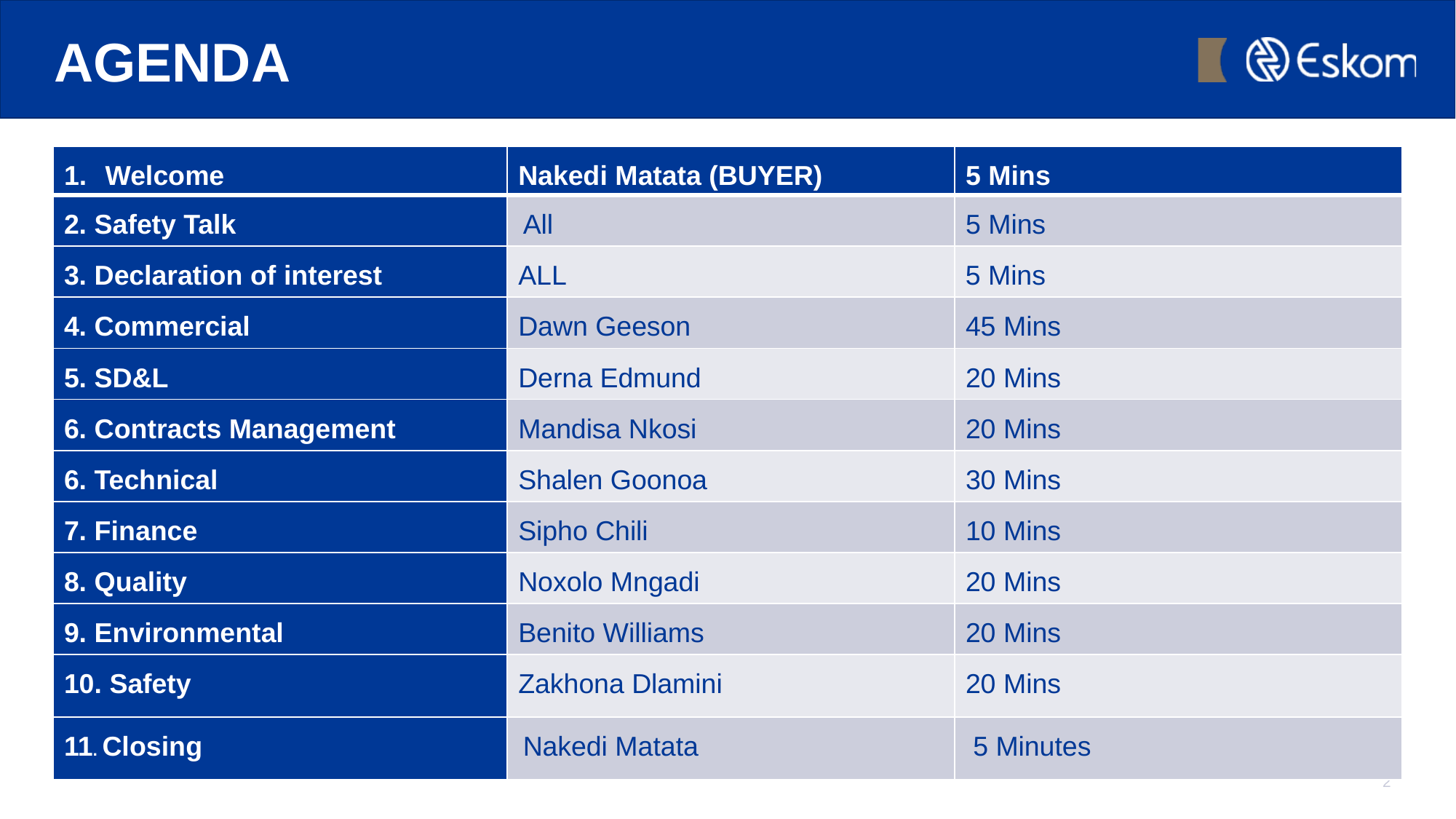

# AGENDA

| Welcome | Nakedi Matata (BUYER) | 5 Mins |
| --- | --- | --- |
| 2. Safety Talk | All | 5 Mins |
| 3. Declaration of interest | ALL | 5 Mins |
| 4. Commercial | Dawn Geeson | 45 Mins |
| 5. SD&L | Derna Edmund | 20 Mins |
| 6. Contracts Management | Mandisa Nkosi | 20 Mins |
| 6. Technical | Shalen Goonoa | 30 Mins |
| 7. Finance | Sipho Chili | 10 Mins |
| 8. Quality | Noxolo Mngadi | 20 Mins |
| 9. Environmental | Benito Williams | 20 Mins |
| 10. Safety | Zakhona Dlamini | 20 Mins |
| 11. Closing | Nakedi Matata | 5 Minutes |
2